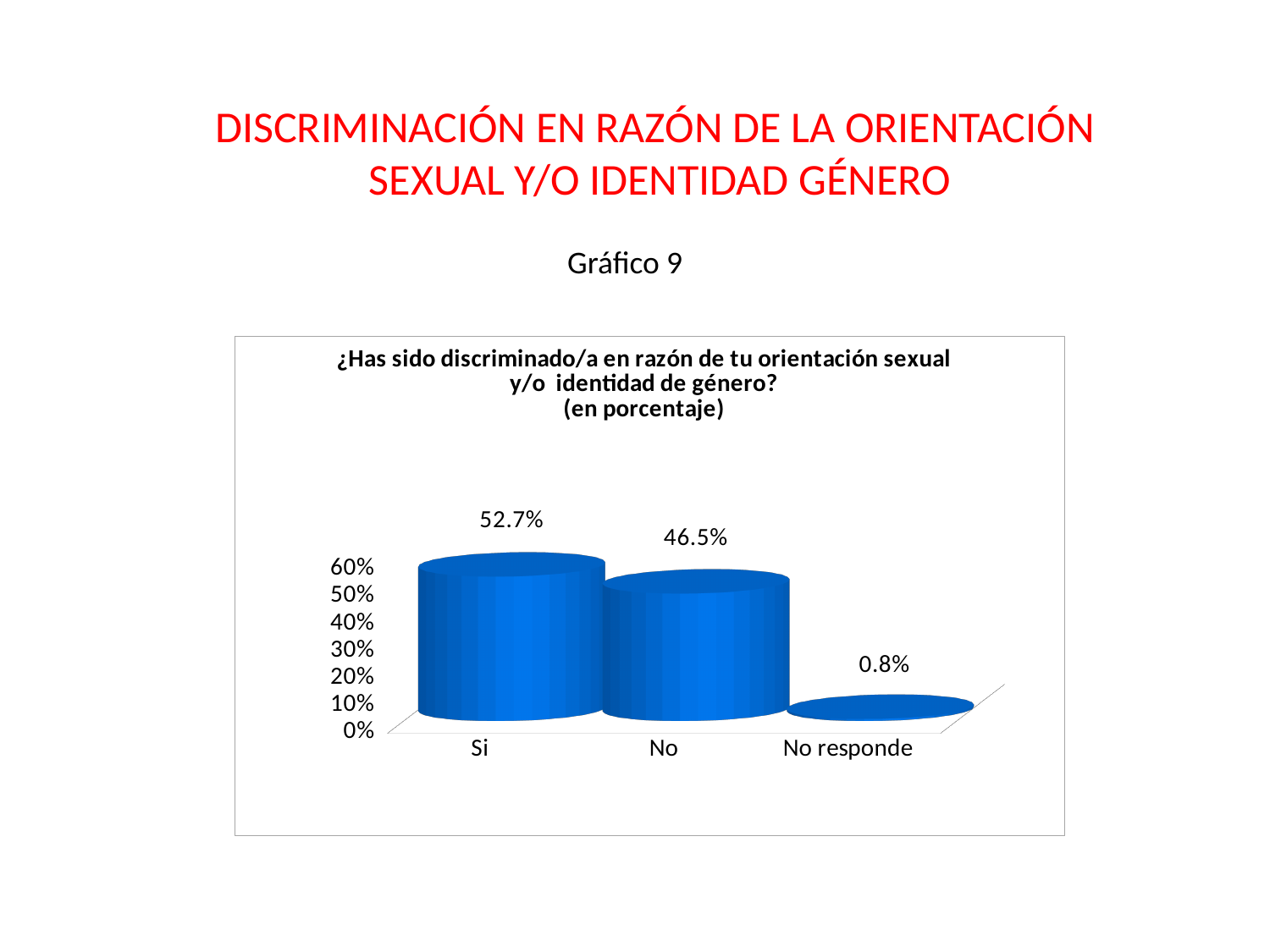

DISCRIMINACIÓN EN RAZÓN DE LA ORIENTACIÓN
SEXUAL Y/O IDENTIDAD GÉNERO
Gráfico 9

[unsupported chart]